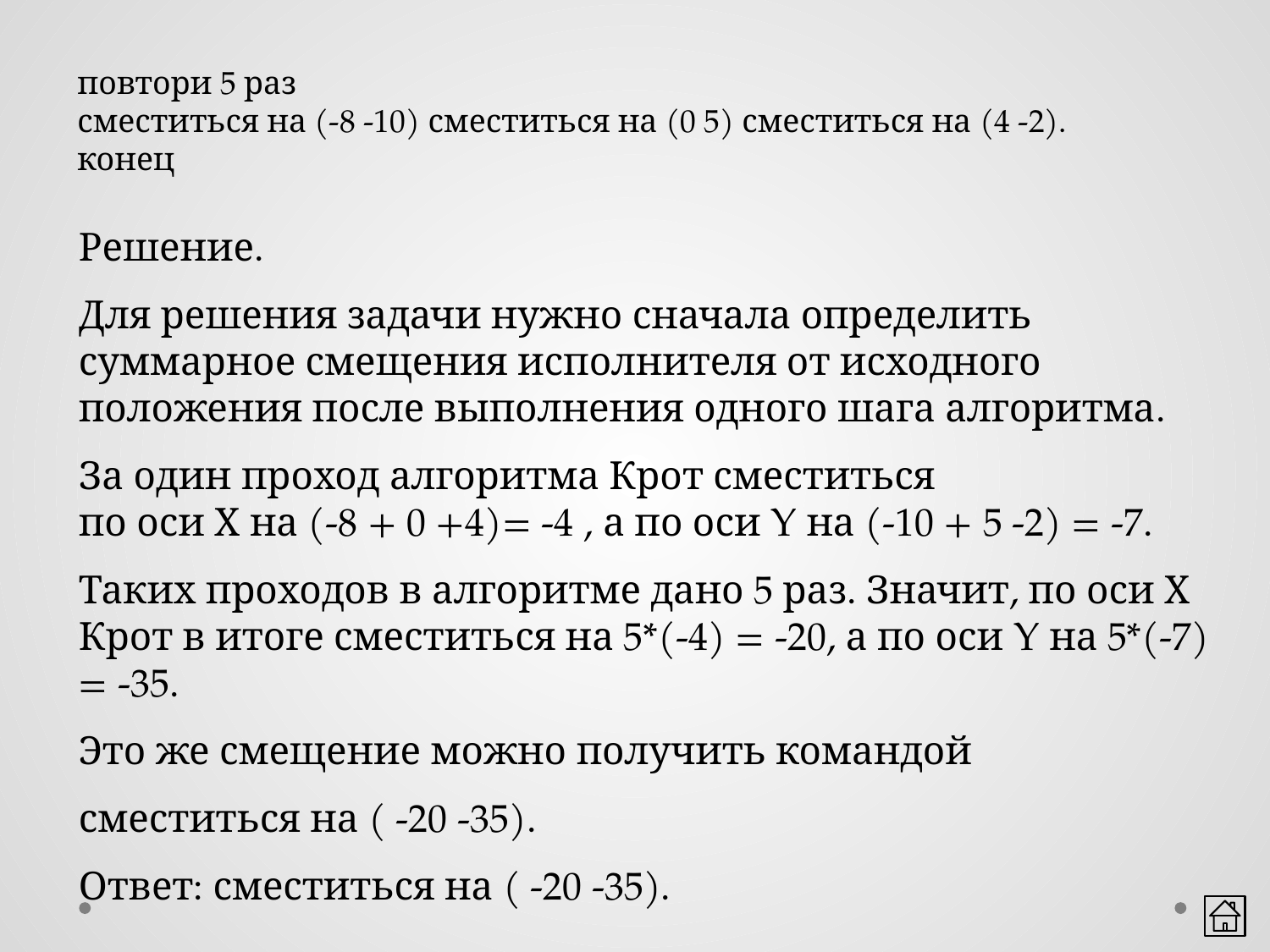

повтори 5 раз
сместиться на (-8 -10) сместиться на (0 5) сместиться на (4 -2).
конец
Решение.
Для решения задачи нужно сначала определить суммарное смещения исполнителя от исходного положения после выполнения одного шага алгоритма.
За один проход алгоритма Крот сместиться
по оси Х на (-8 + 0 +4)= -4 , а по оси Y на (-10 + 5 -2) = -7.
Таких проходов в алгоритме дано 5 раз. Значит, по оси Х Крот в итоге сместиться на 5*(-4) = -20, а по оси Y на 5*(-7) = -35.
Это же смещение можно получить командой
сместиться на ( -20 -35).
Ответ: сместиться на ( -20 -35).